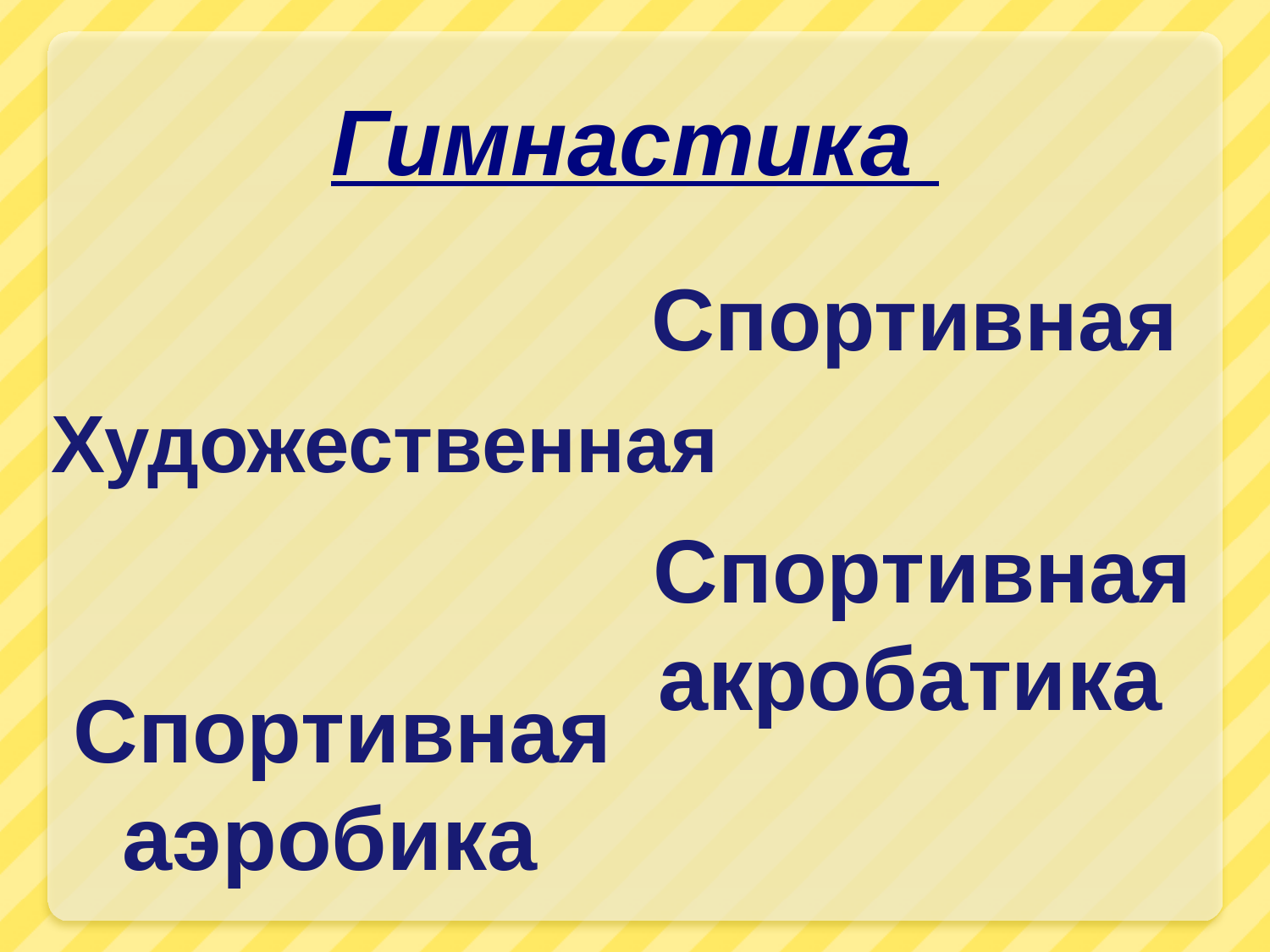

# Гимнастика
Спортивная
Художественная
Спортивная
акробатика
Спортивная
аэробика